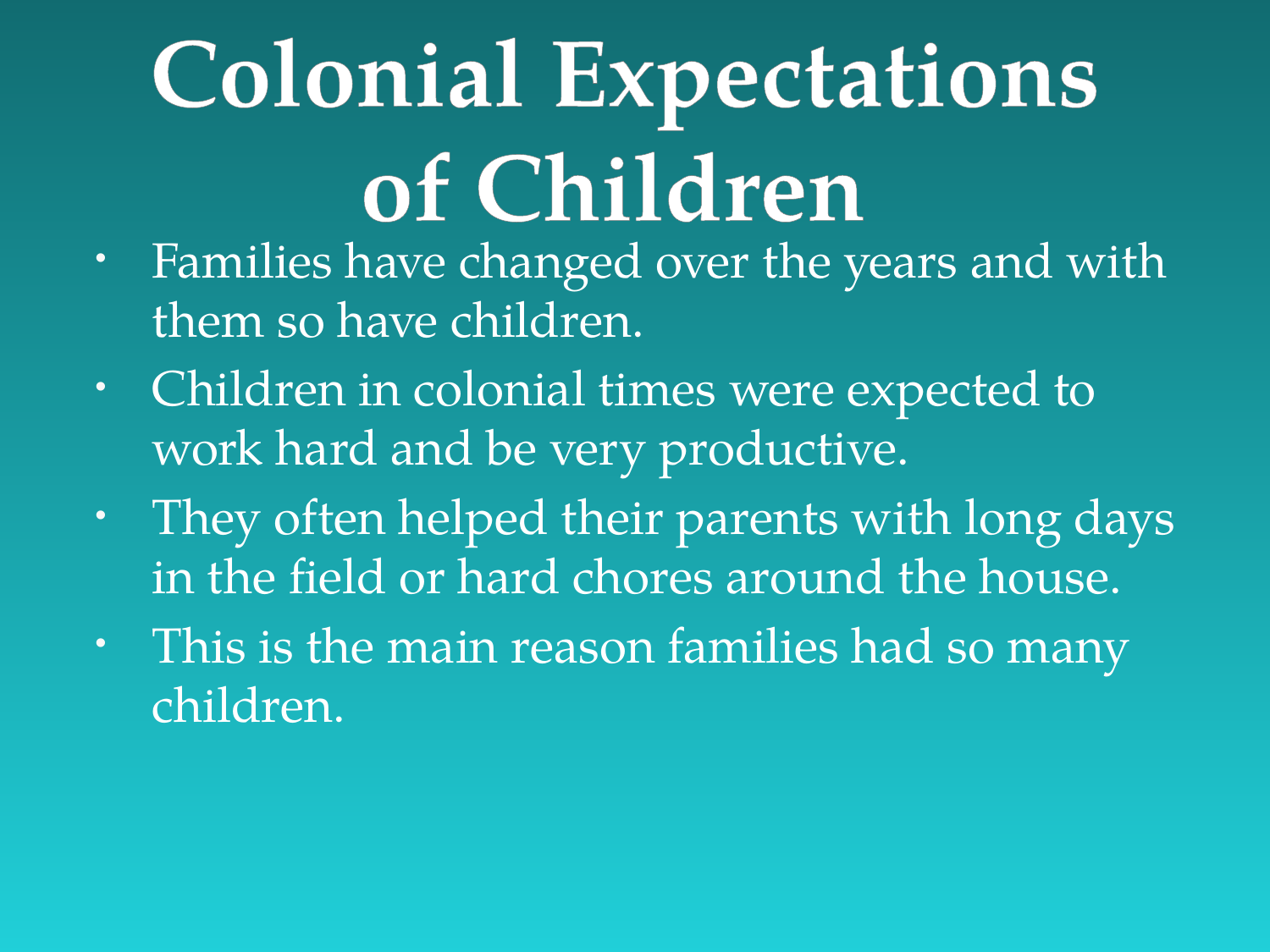

Colonial Expectations of Children
Families have changed over the years and with them so have children.
Children in colonial times were expected to work hard and be very productive.
They often helped their parents with long days in the field or hard chores around the house.
This is the main reason families had so many children.